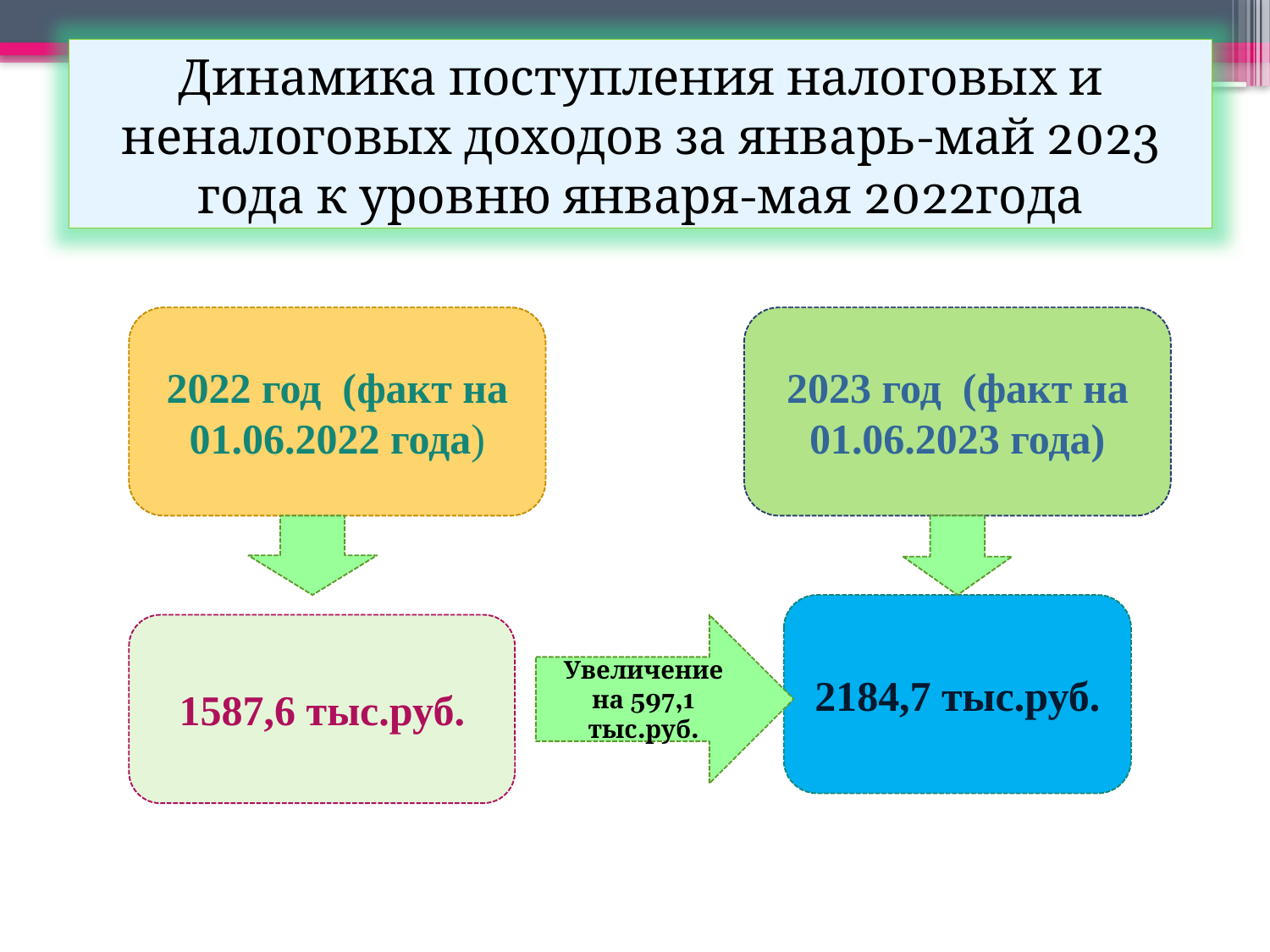

Динамика поступления налоговых и неналоговых доходов за январь-май 2023 года к уровню января-мая 2022года
2022 год  (факт на 01.06.2022 года)
2023 год  (факт на 01.06.2023 года)

2184,7 тыс.руб.
1587,6 тыс.руб.
Увеличение на 597,1 тыс.руб.